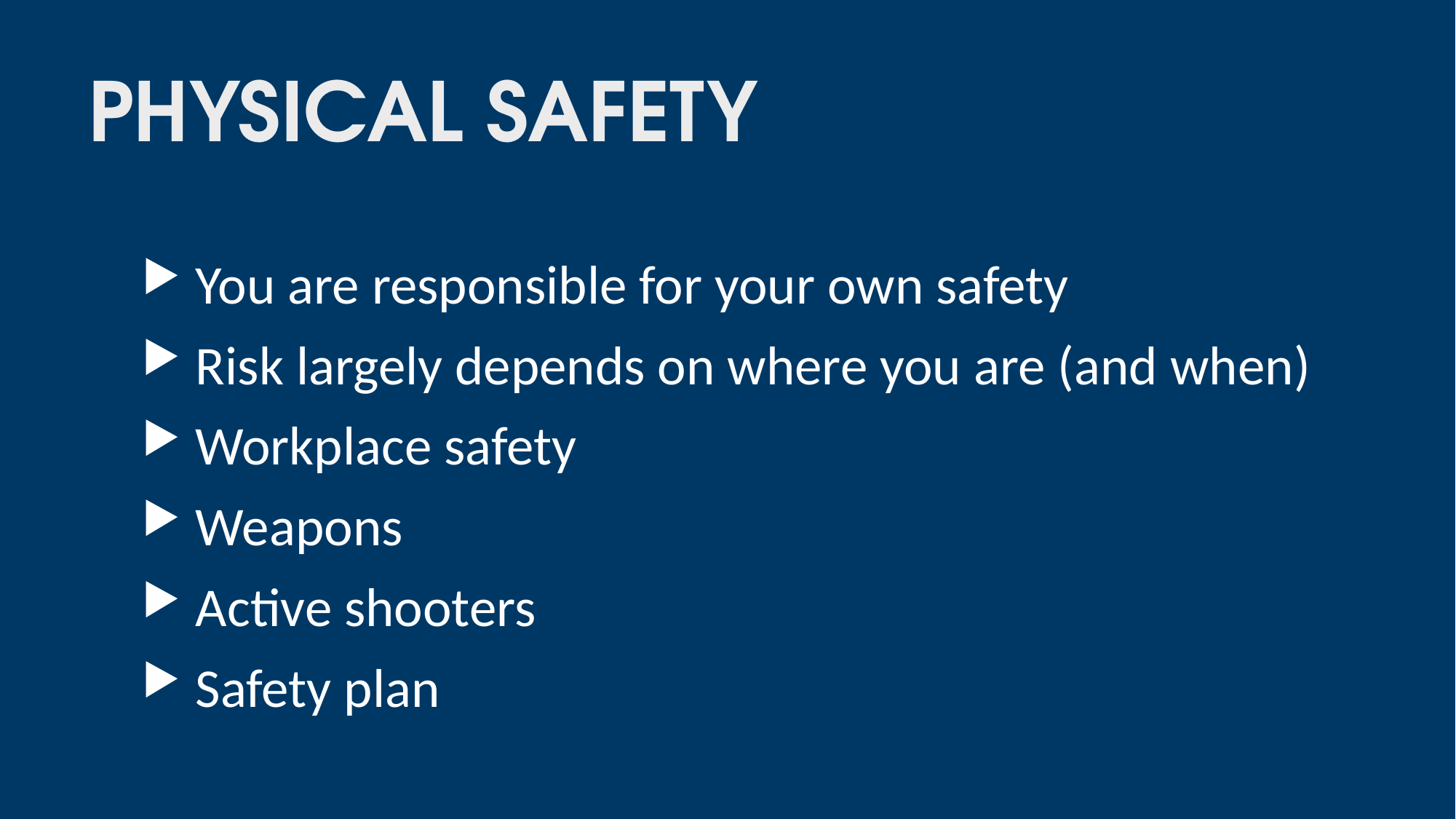

# PHYSICAL SAFETY
 You are responsible for your own safety
 Risk largely depends on where you are (and when)
 Workplace safety
 Weapons
 Active shooters
 Safety plan